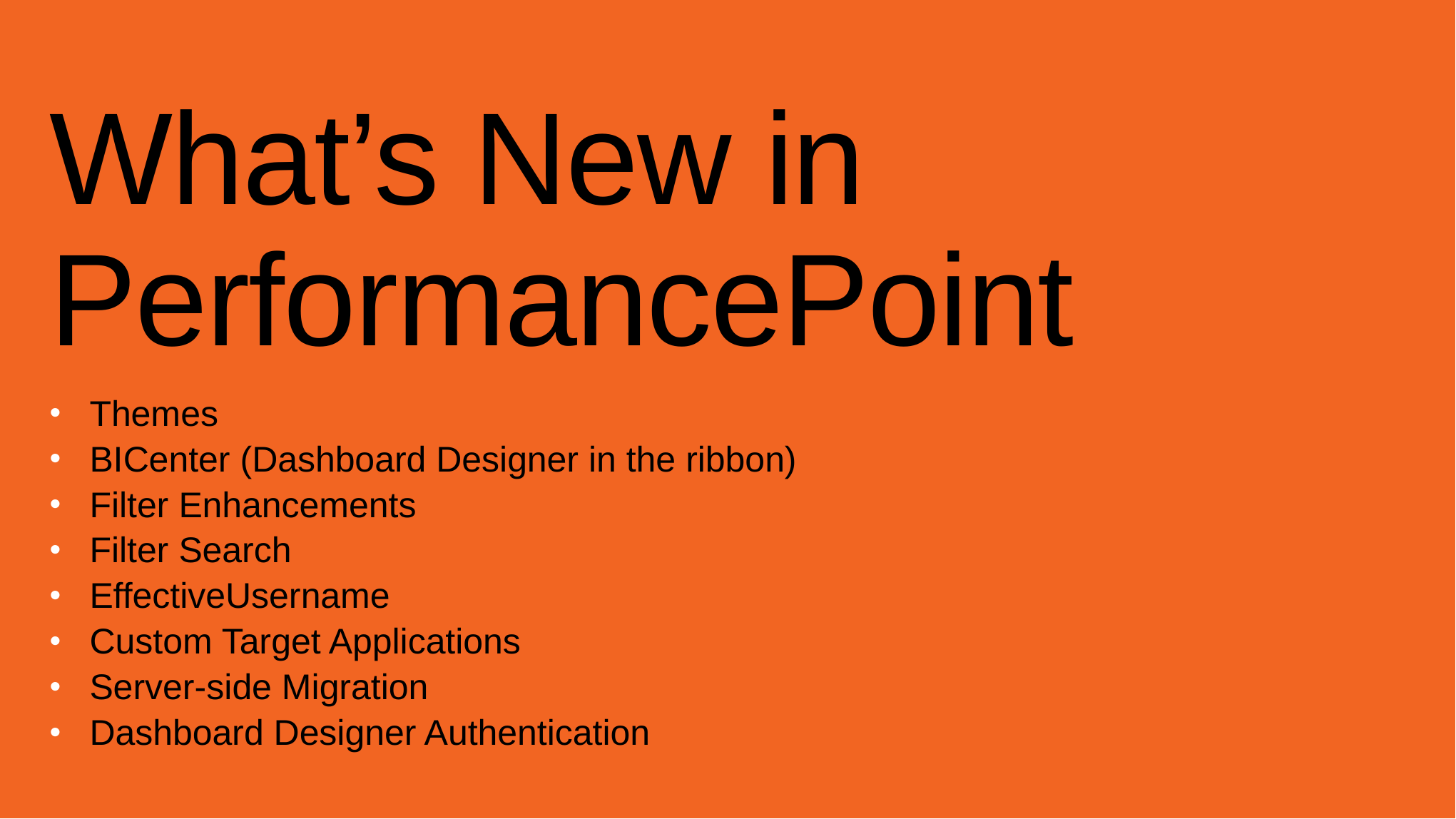

# What’s New in PerformancePoint
Themes
BICenter (Dashboard Designer in the ribbon)
Filter Enhancements
Filter Search
EffectiveUsername
Custom Target Applications
Server-side Migration
Dashboard Designer Authentication